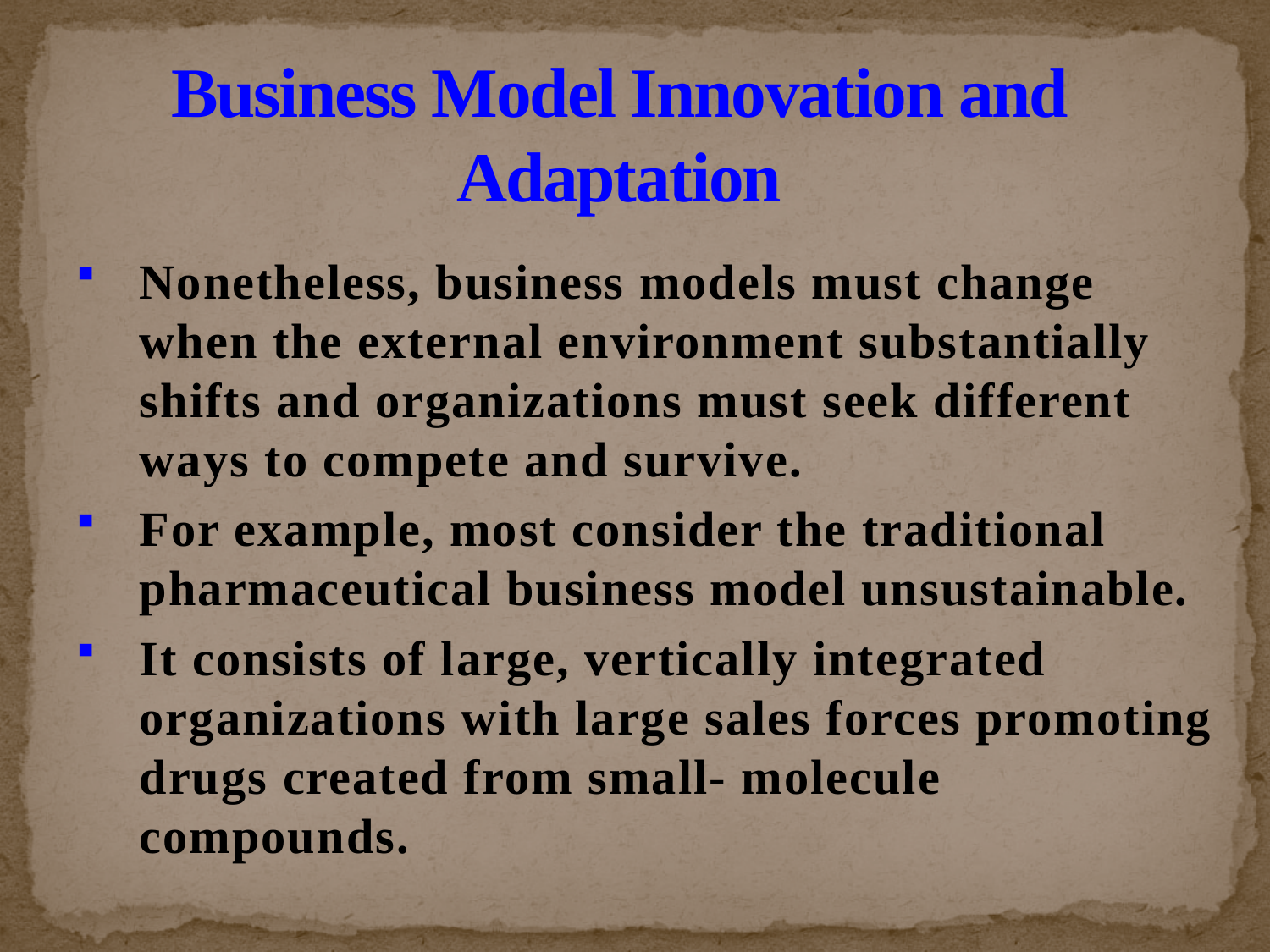

# Business Model Innovation and Adaptation
Nonetheless, business models must change when the external environment substantially shifts and organizations must seek different ways to compete and survive.
For example, most consider the traditional pharmaceutical business model unsustainable.
It consists of large, vertically integrated organizations with large sales forces promoting drugs created from small- molecule compounds.